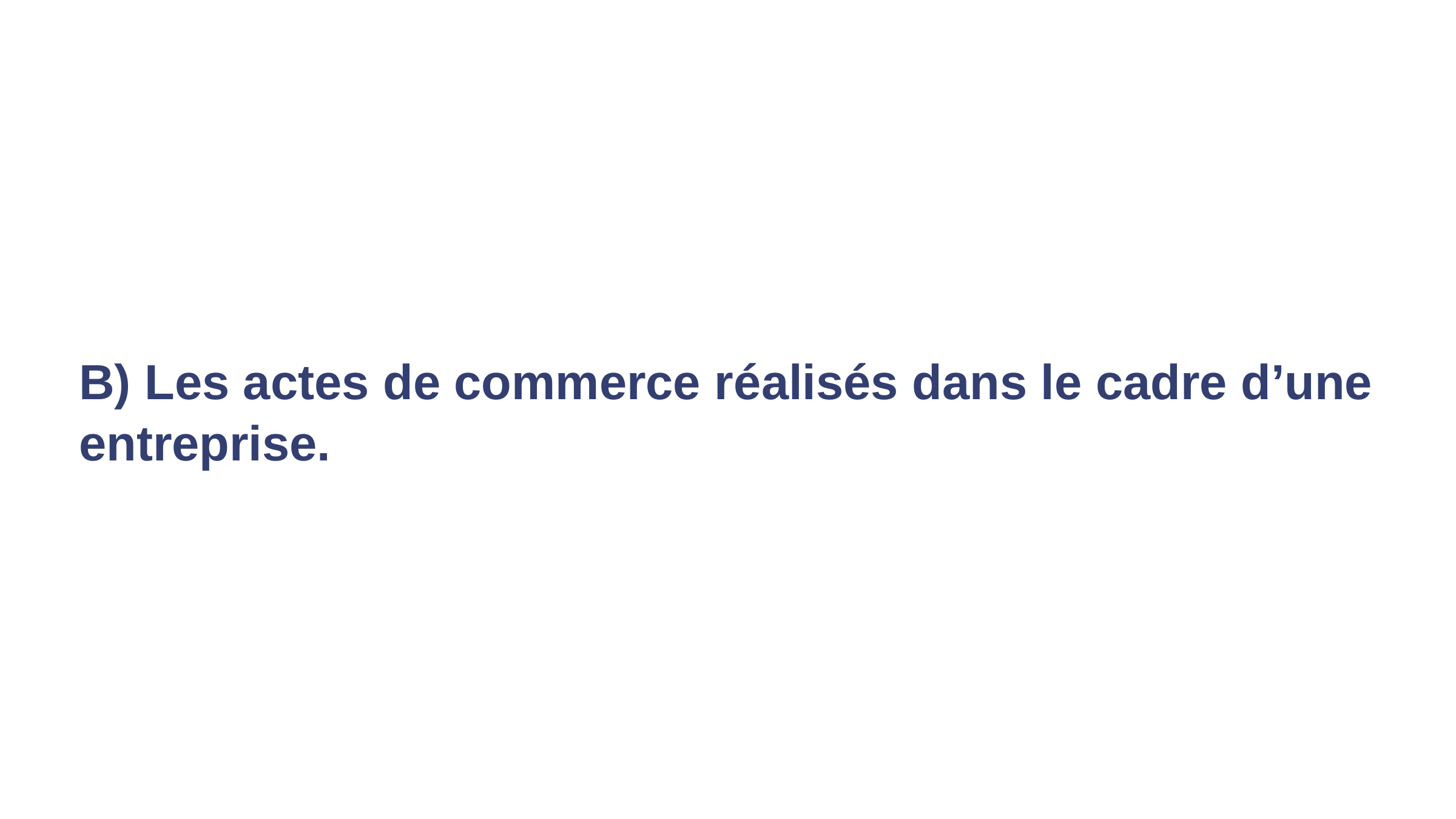

B) Les actes de commerce réalisés dans le cadre d’une entreprise.